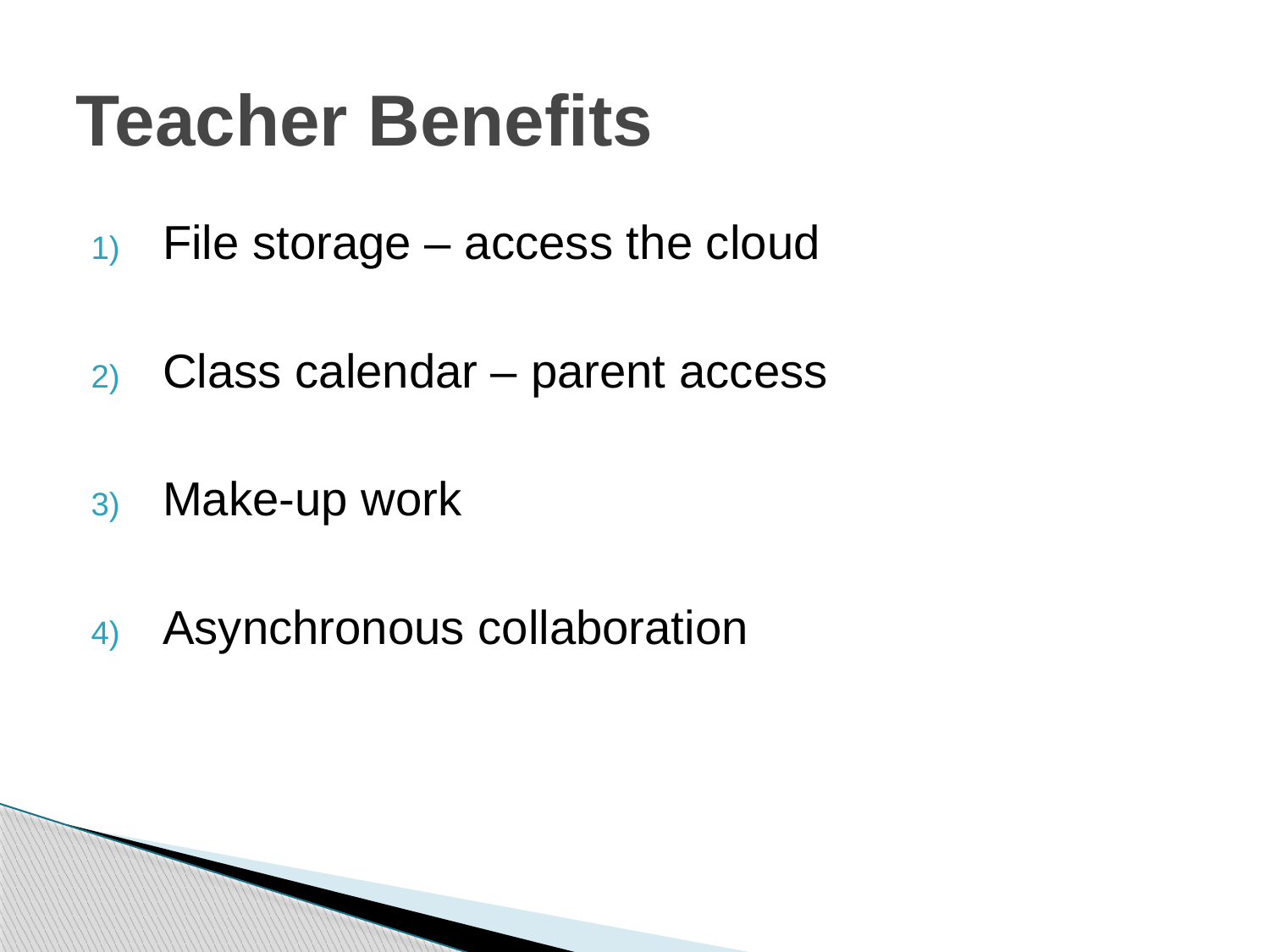

# Teacher Benefits
File storage – access the cloud

Class calendar – parent access

Make-up work

Asynchronous collaboration